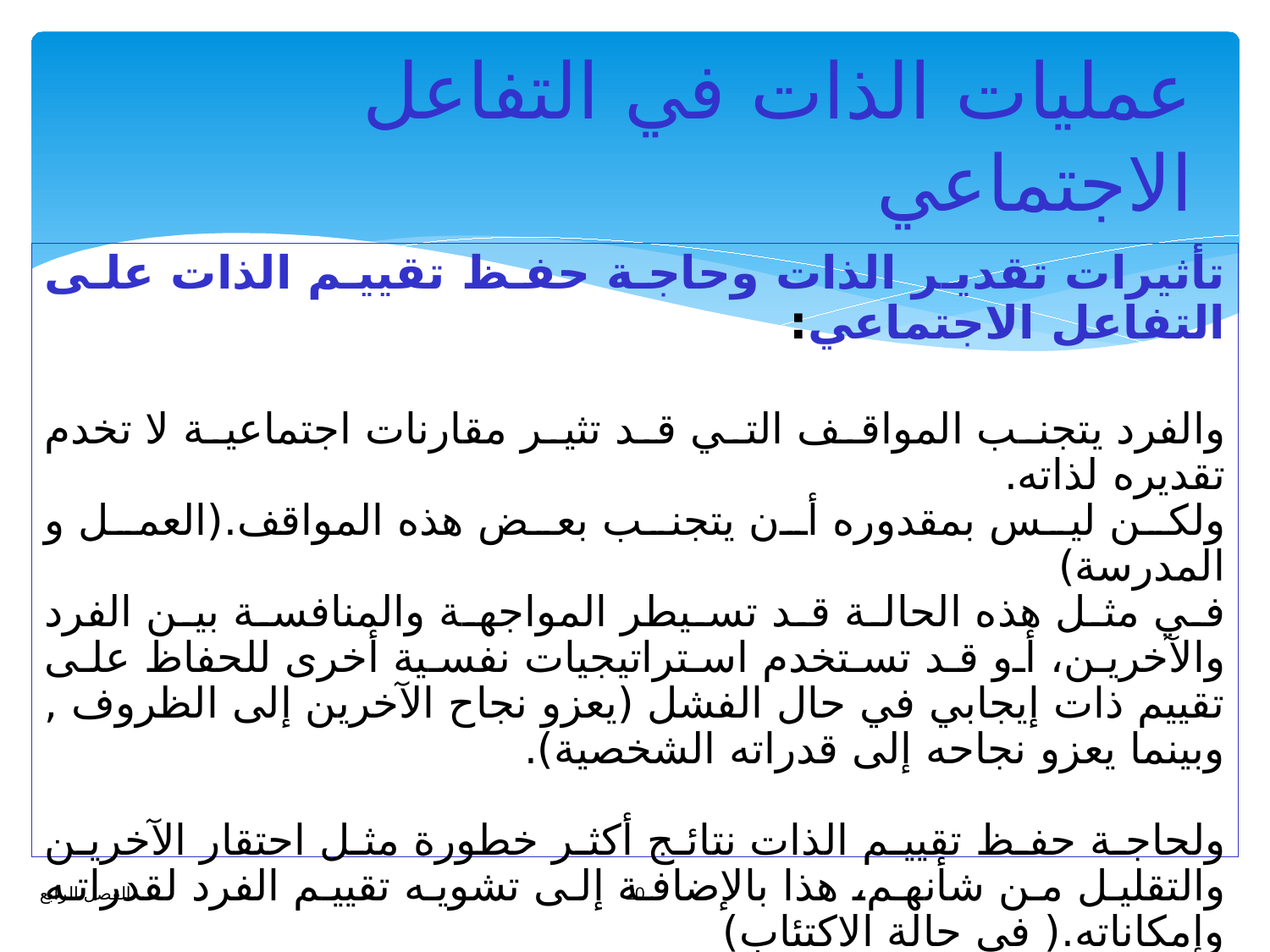

# عمليات الذات في التفاعل الاجتماعي
تأثيرات تقدير الذات وحاجة حفظ تقييم الذات على التفاعل الاجتماعي:

والفرد يتجنب المواقف التي قد تثير مقارنات اجتماعية لا تخدم تقديره لذاته.
ولكن ليس بمقدوره أن يتجنب بعض هذه المواقف.(العمل و المدرسة)
في مثل هذه الحالة قد تسيطر المواجهة والمنافسة بين الفرد والآخرين، أو قد تستخدم استراتيجيات نفسية أخرى للحفاظ على تقييم ذات إيجابي في حال الفشل (يعزو نجاح الآخرين إلى الظروف , وبينما يعزو نجاحه إلى قدراته الشخصية).

ولحاجة حفظ تقييم الذات نتائج أكثر خطورة مثل احتقار الآخرين والتقليل من شأنهم، هذا بالإضافة إلى تشويه تقييم الفرد لقدراته وإمكاناته.( في حالة الاكتئاب)
20
الفصل الرابع